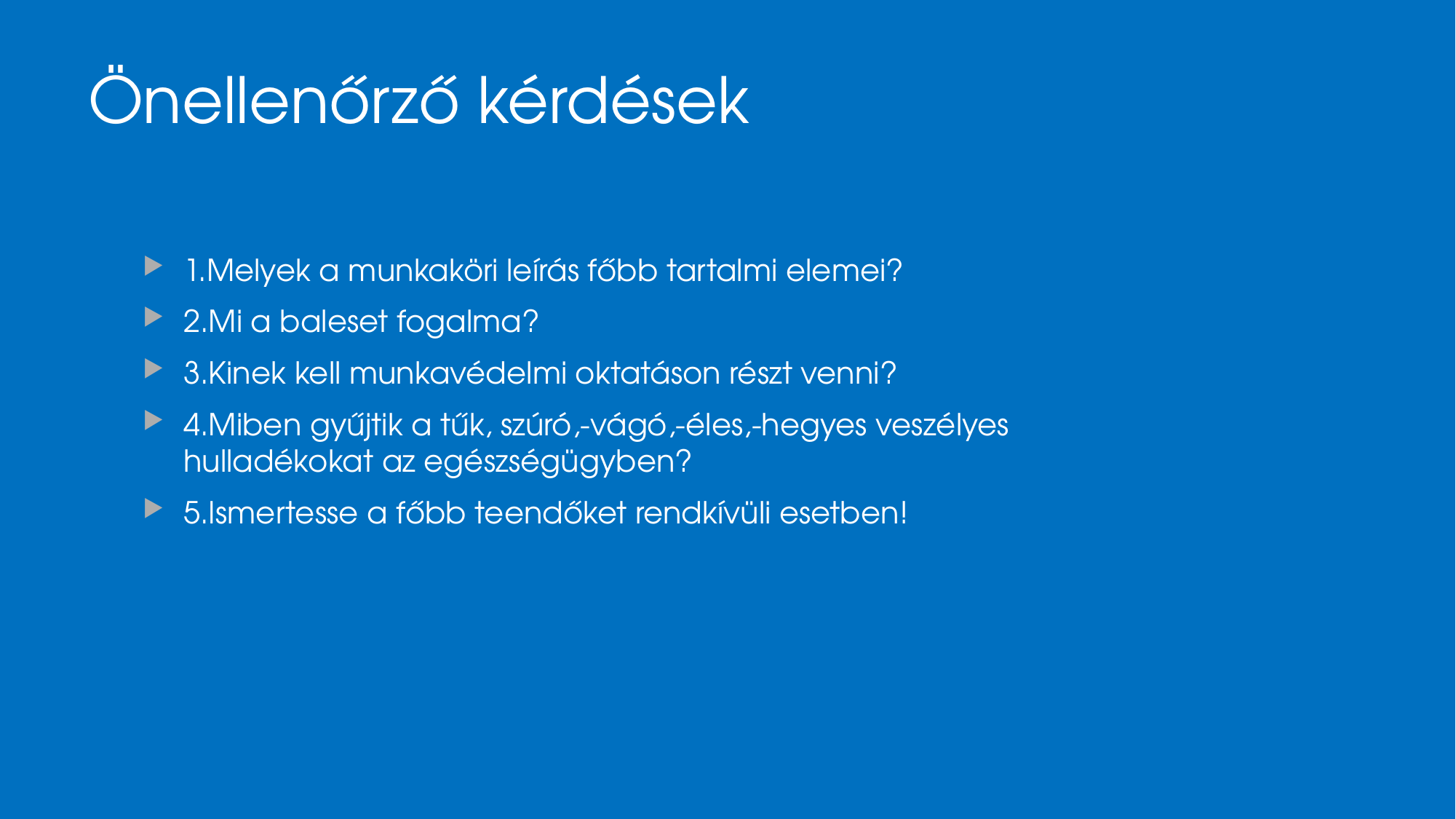

# Önellenőrző kérdések
1.Melyek a munkaköri leírás főbb tartalmi elemei?
2.Mi a baleset fogalma?
3.Kinek kell munkavédelmi oktatáson részt venni?
4.Miben gyűjtik a tűk, szúró,-vágó,-éles,-hegyes veszélyes hulladékokat az egészségügyben?
5.Ismertesse a főbb teendőket rendkívüli esetben!